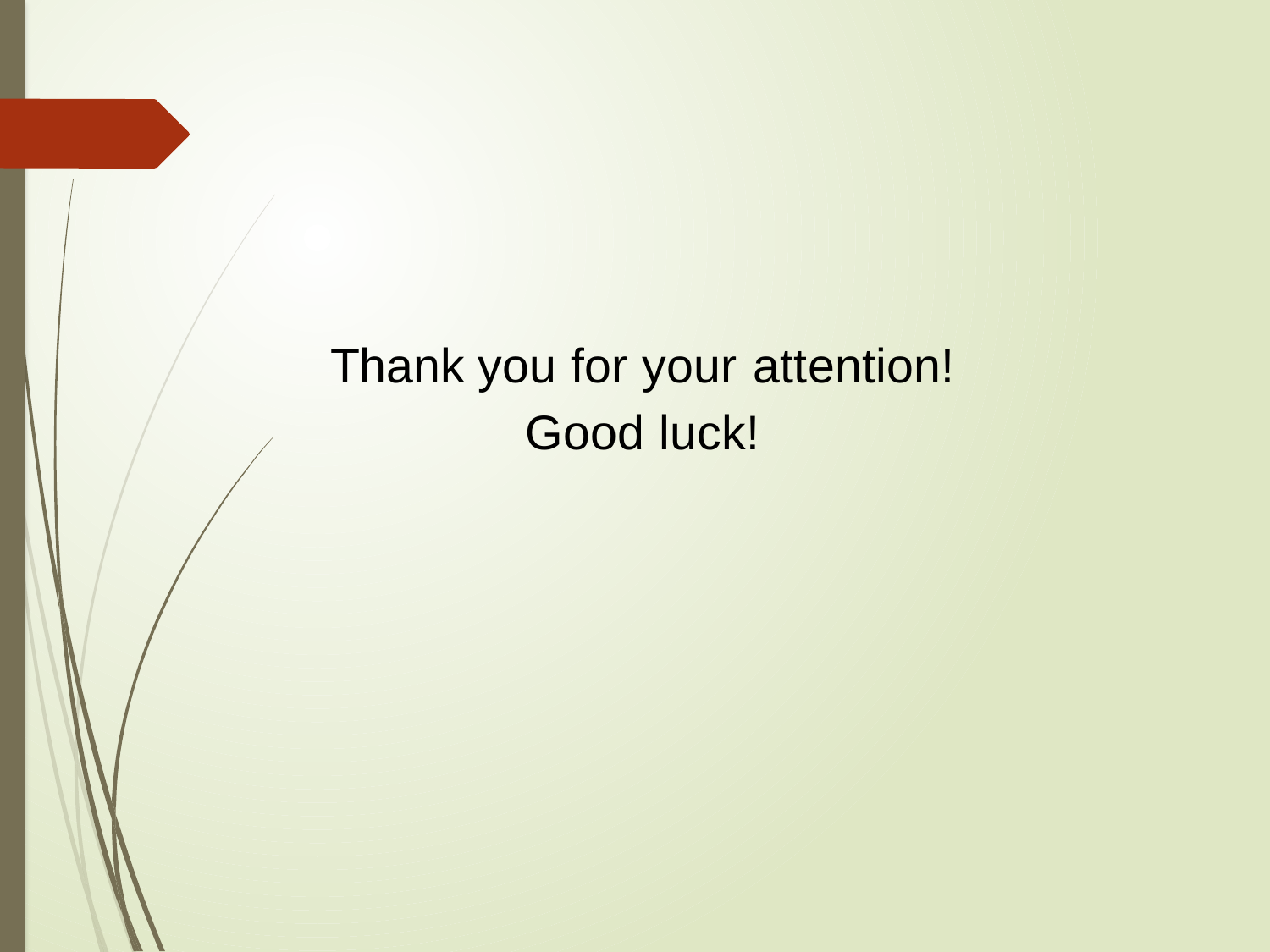

Thank you for your attention!
Good luck!